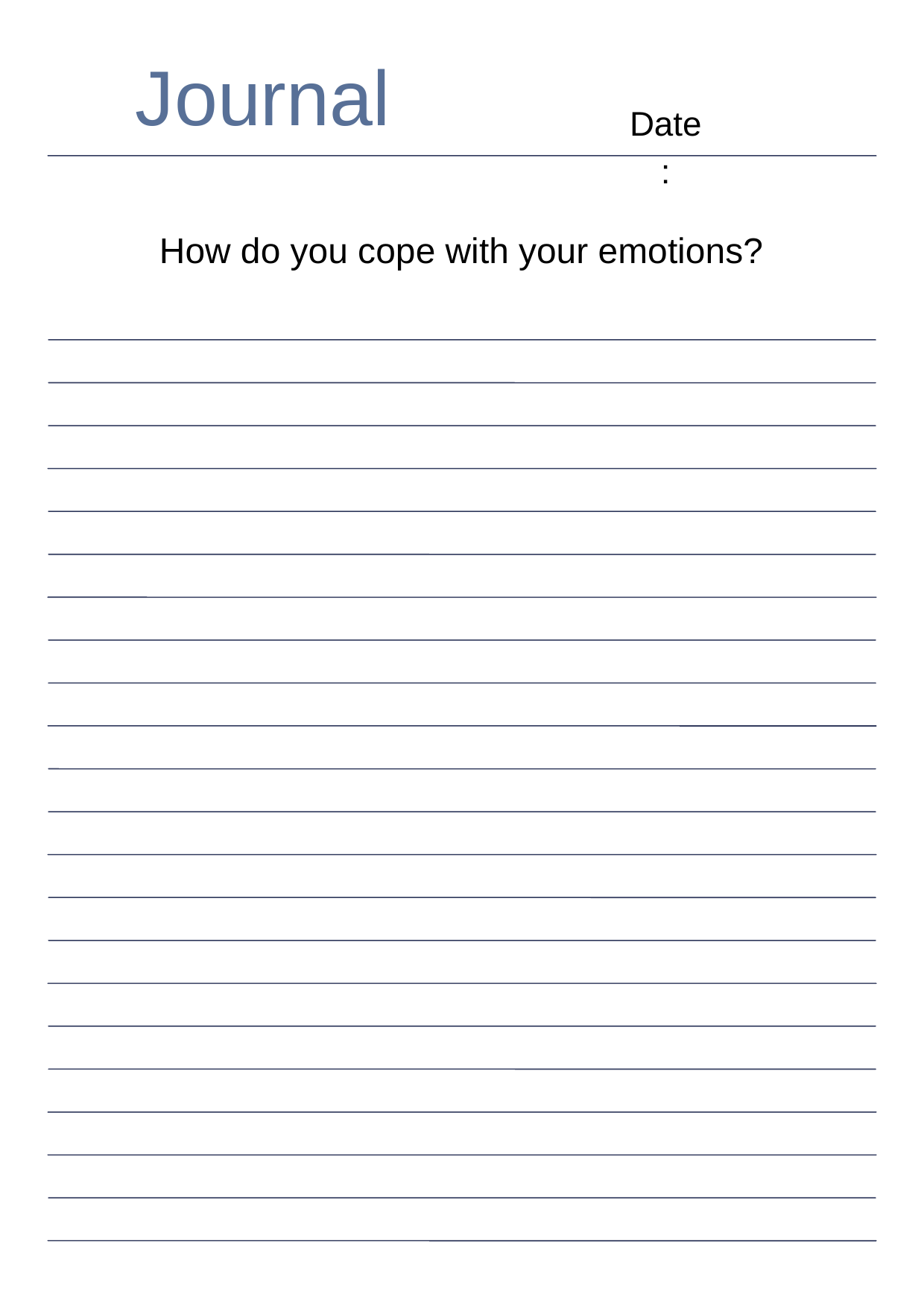

Journal
Date:

How do you cope with your emotions?